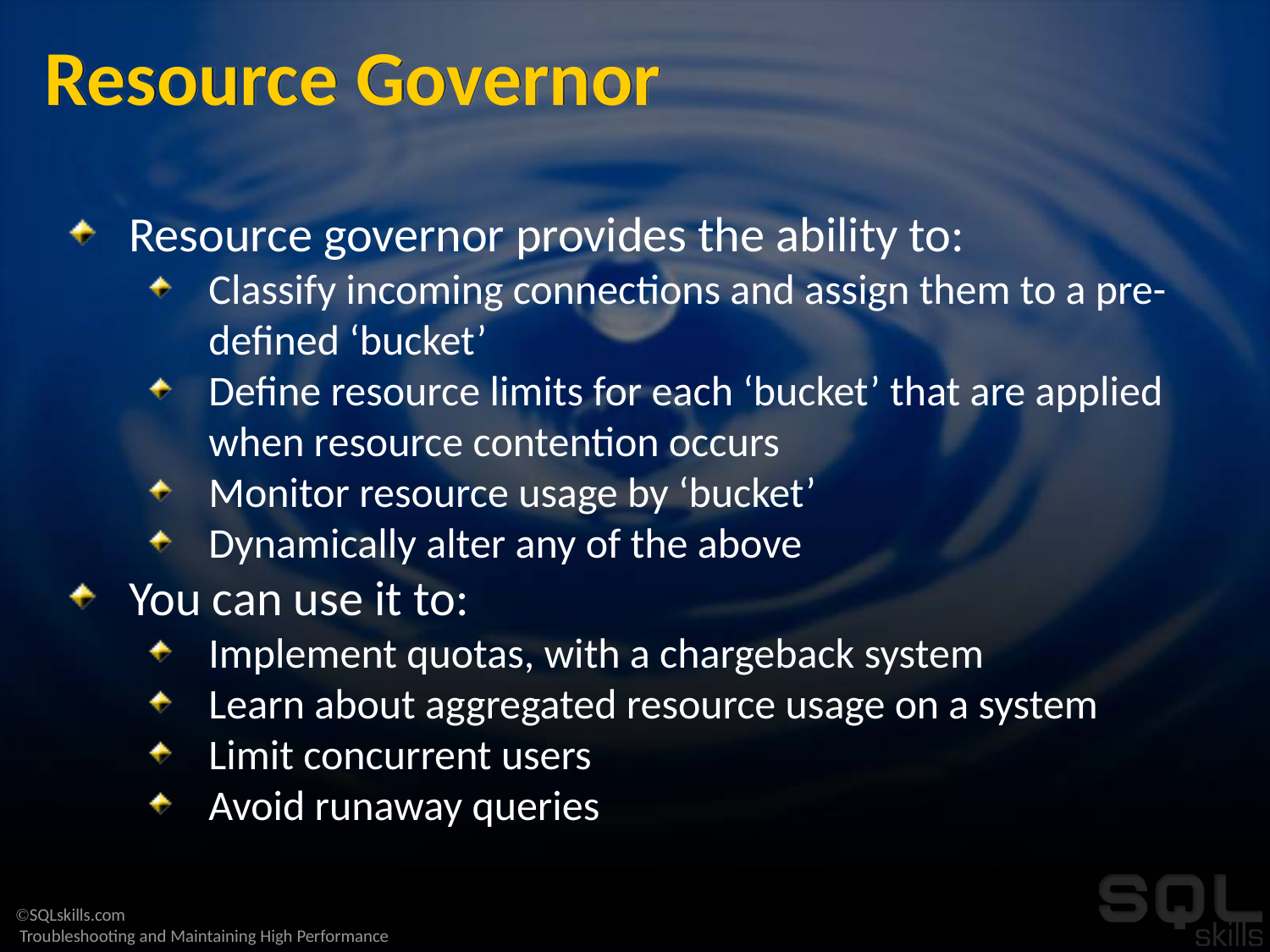

# Resource Governor
Resource governor provides the ability to:
Classify incoming connections and assign them to a pre-defined ‘bucket’
Define resource limits for each ‘bucket’ that are applied when resource contention occurs
Monitor resource usage by ‘bucket’
Dynamically alter any of the above
You can use it to:
Implement quotas, with a chargeback system
Learn about aggregated resource usage on a system
Limit concurrent users
Avoid runaway queries